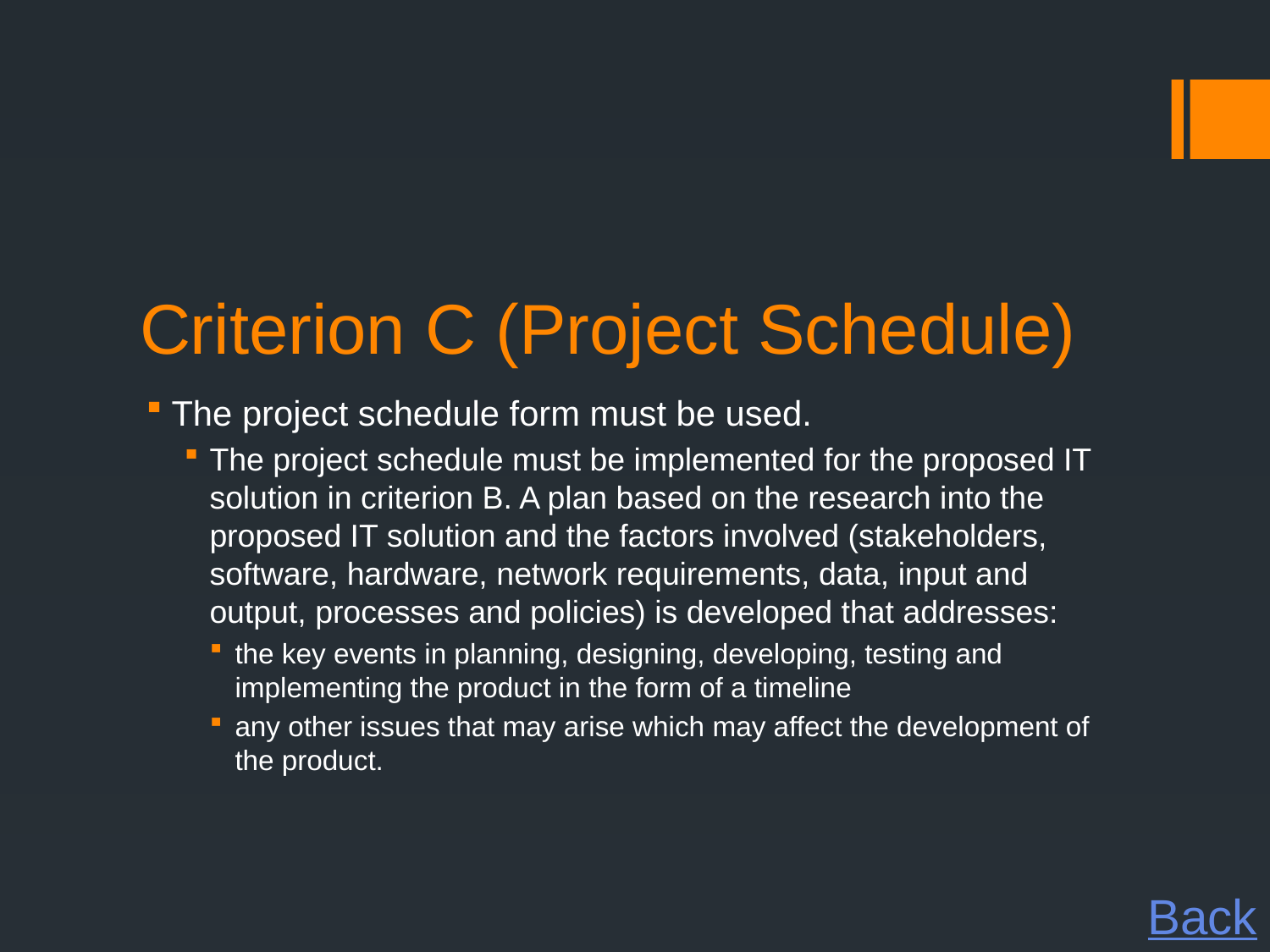

# Criterion C (Project Schedule)
The project schedule form must be used.
The project schedule must be implemented for the proposed IT solution in criterion B. A plan based on the research into the proposed IT solution and the factors involved (stakeholders, software, hardware, network requirements, data, input and output, processes and policies) is developed that addresses:
the key events in planning, designing, developing, testing and implementing the product in the form of a timeline
any other issues that may arise which may affect the development of the product.
Back